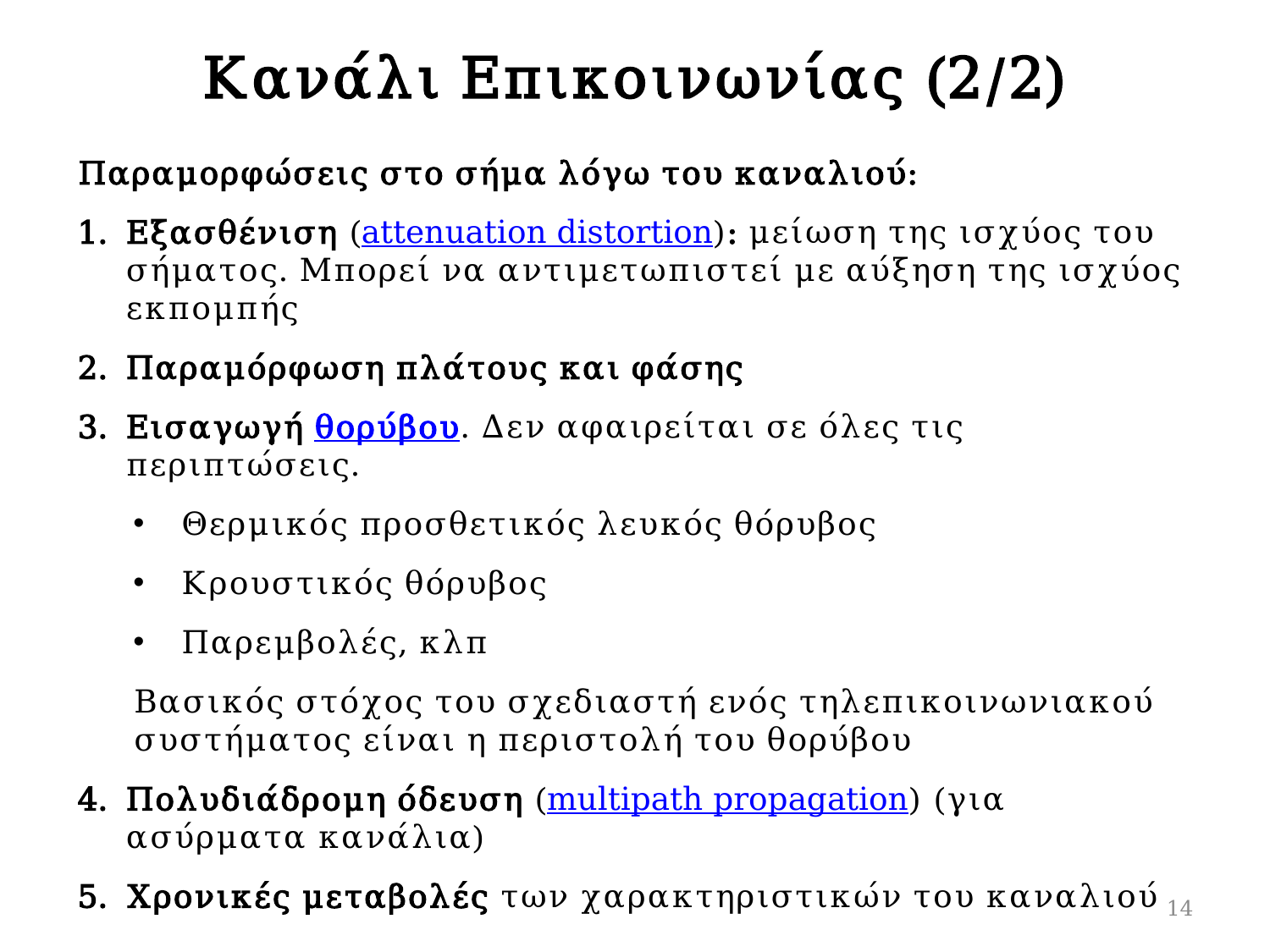

# Κανάλι Επικοινωνίας (2/2)
Παραμορφώσεις στο σήμα λόγω του καναλιού:
Εξασθένιση (attenuation distortion): μείωση της ισχύος του σήματος. Μπορεί να αντιμετωπιστεί με αύξηση της ισχύος εκπομπής
Παραμόρφωση πλάτους και φάσης
Εισαγωγή θορύβου. Δεν αφαιρείται σε όλες τις περιπτώσεις.
Θερμικός προσθετικός λευκός θόρυβος
Κρουστικός θόρυβος
Παρεμβολές, κλπ
Βασικός στόχος του σχεδιαστή ενός τηλεπικοινωνιακού συστήματος είναι η περιστολή του θορύβου
Πολυδιάδρομη όδευση (multipath propagation) (για ασύρματα κανάλια)
Χρονικές μεταβολές των χαρακτηριστικών του καναλιού
14